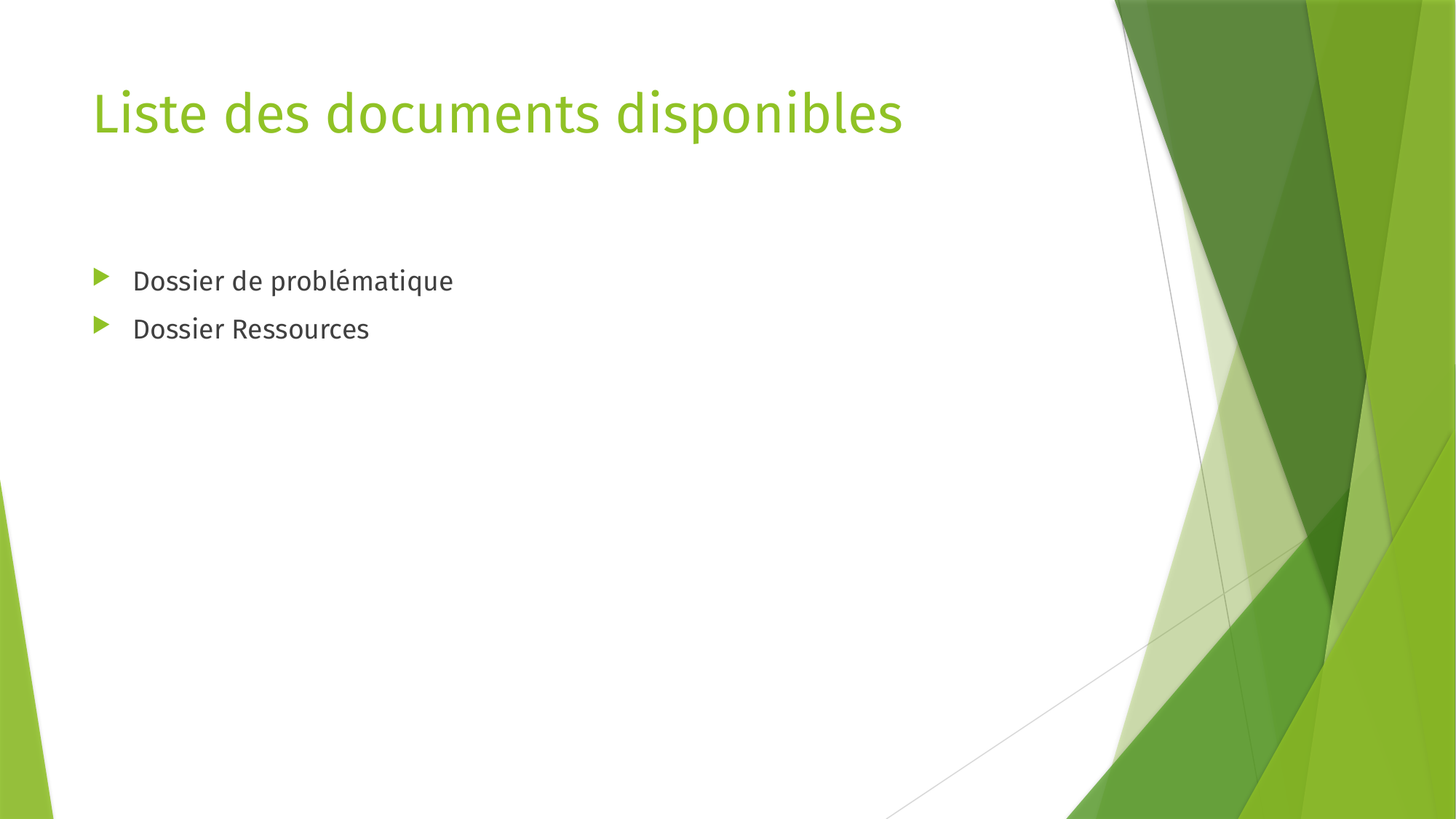

# Liste des documents disponibles
Dossier de problématique
Dossier Ressources